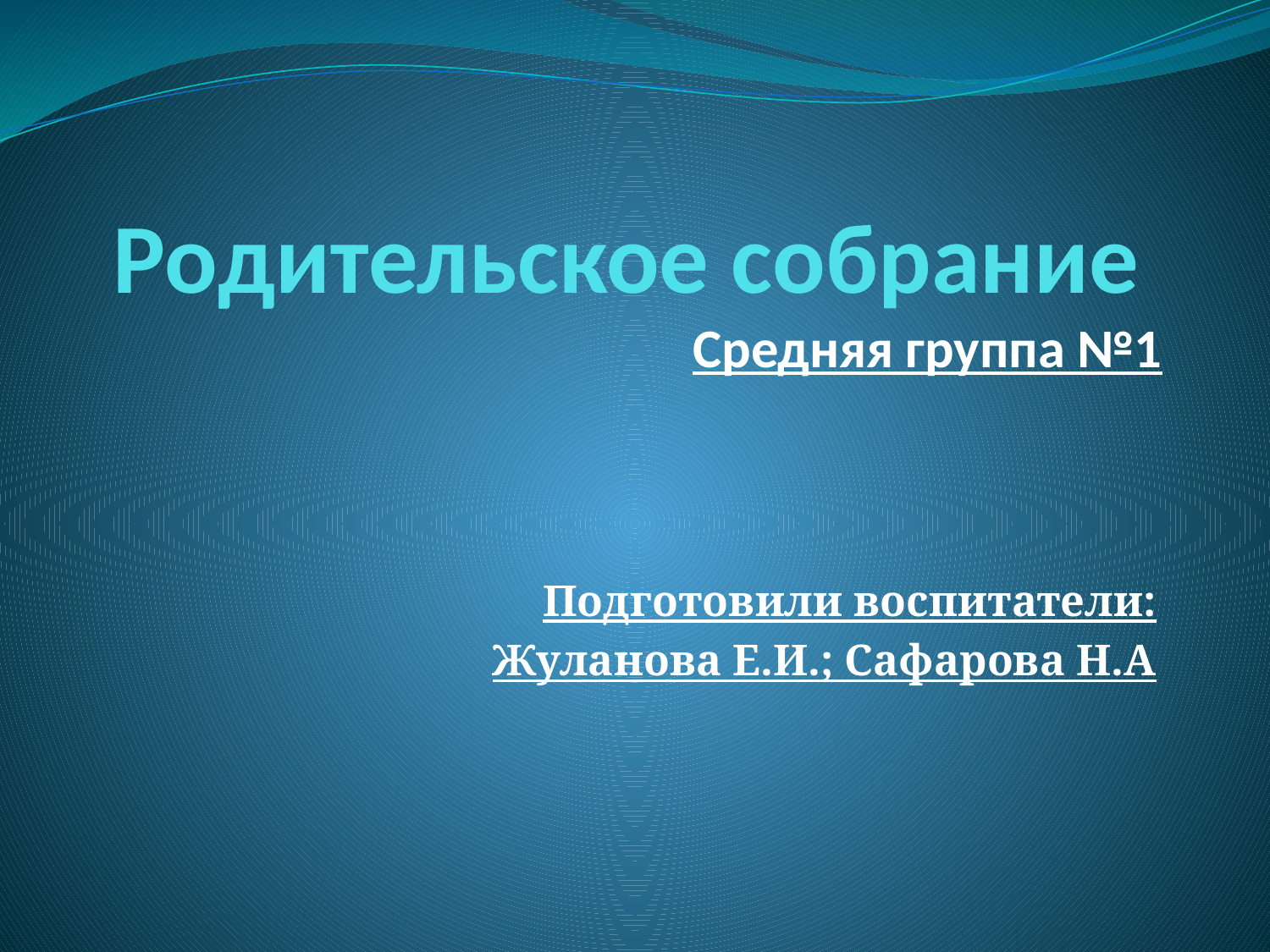

# Родительское собрание Средняя группа №1

Подготовили воспитатели:
Жуланова Е.И.; Сафарова Н.А